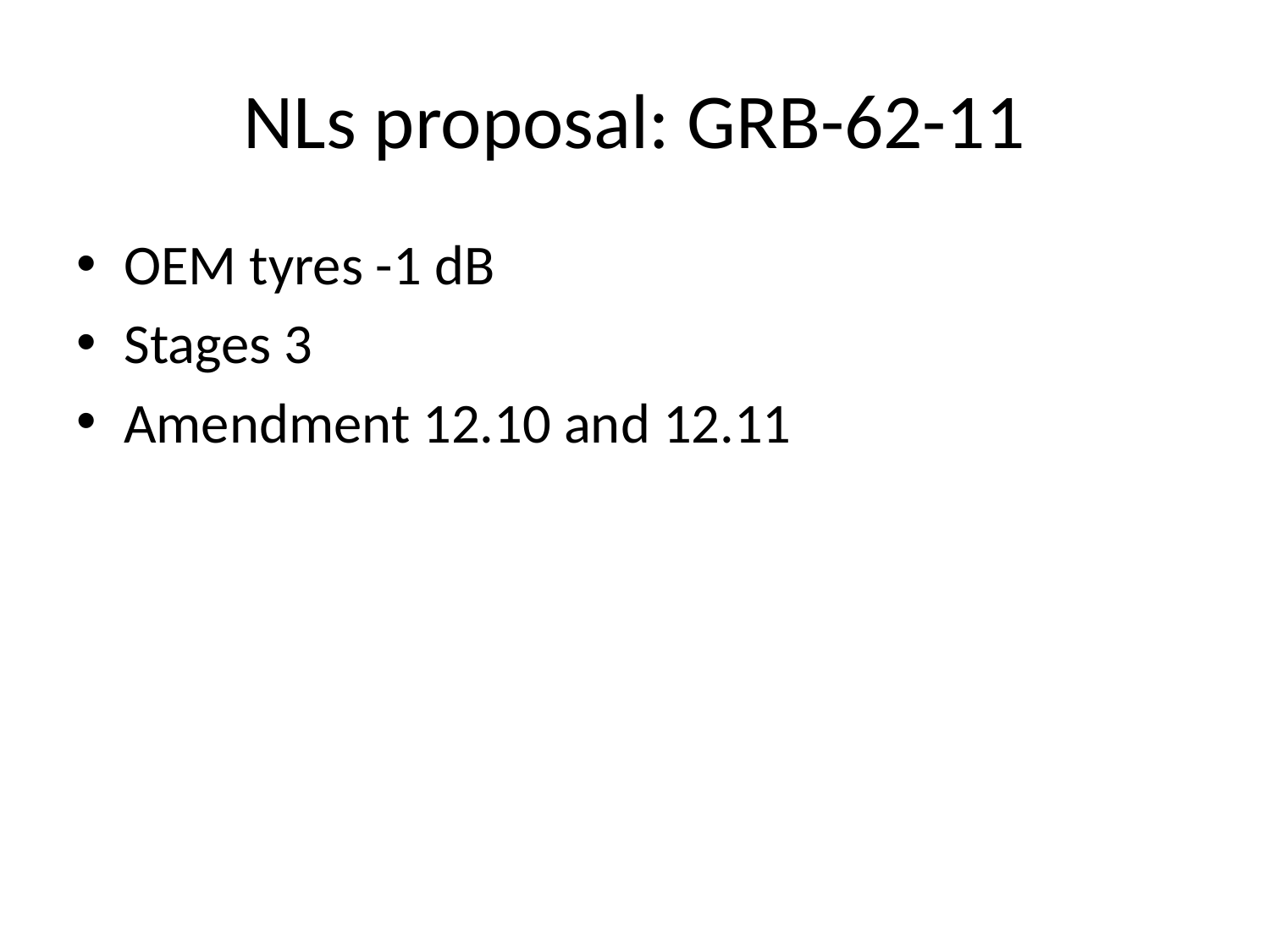

# NLs proposal: GRB-62-11
OEM tyres -1 dB
Stages 3
Amendment 12.10 and 12.11